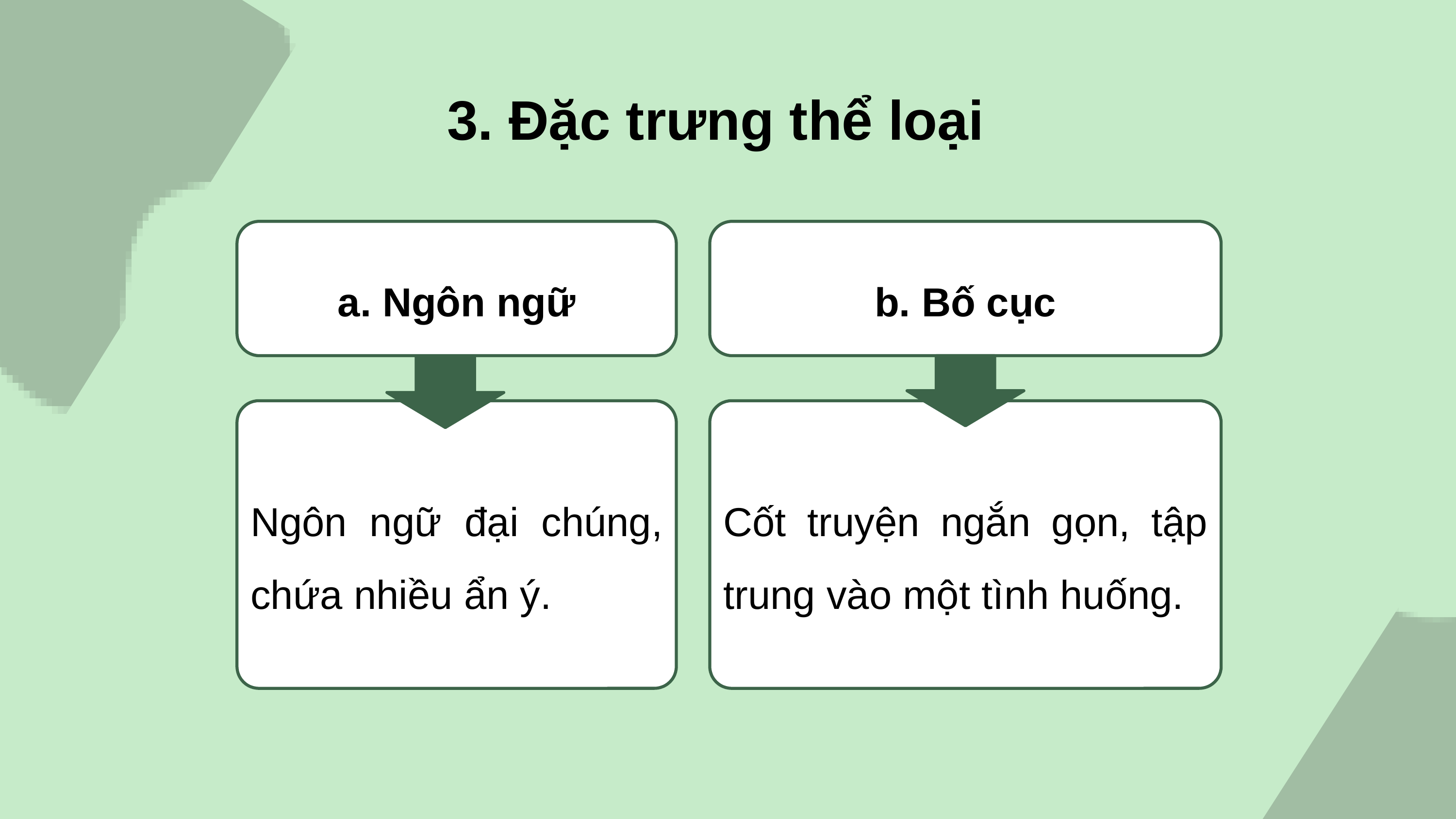

3. Đặc trưng thể loại
a. Ngôn ngữ
b. Bố cục

Ngôn ngữ đại chúng, chứa nhiều ẩn ý.
Cốt truyện ngắn gọn, tập trung vào một tình huống.